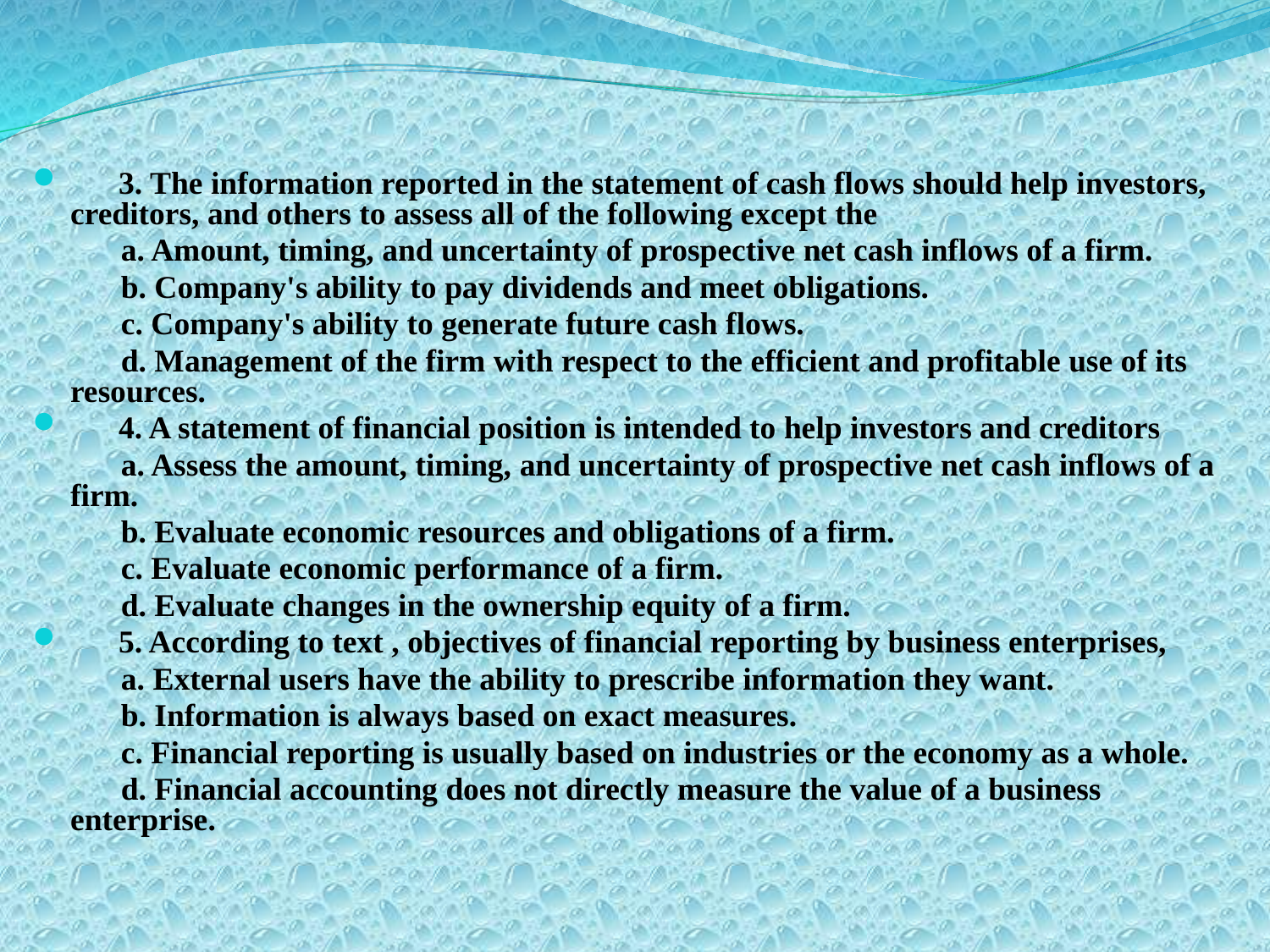

#

      3. The information reported in the statement of cash flows should help investors, creditors, and others to assess all of the following except the
           a. Amount, timing, and uncertainty of prospective net cash inflows of a firm.
           b. Company's ability to pay dividends and meet obligations.
           c. Company's ability to generate future cash flows.
           d. Management of the firm with respect to the efficient and profitable use of its resources.
      4. A statement of financial position is intended to help investors and creditors
           a. Assess the amount, timing, and uncertainty of prospective net cash inflows of a firm.
           b. Evaluate economic resources and obligations of a firm.
           c. Evaluate economic performance of a firm.
           d. Evaluate changes in the ownership equity of a firm.
      5. According to text , objectives of financial reporting by business enterprises,
           a. External users have the ability to prescribe information they want.
           b. Information is always based on exact measures.
           c. Financial reporting is usually based on industries or the economy as a whole.
           d. Financial accounting does not directly measure the value of a business   enterprise.